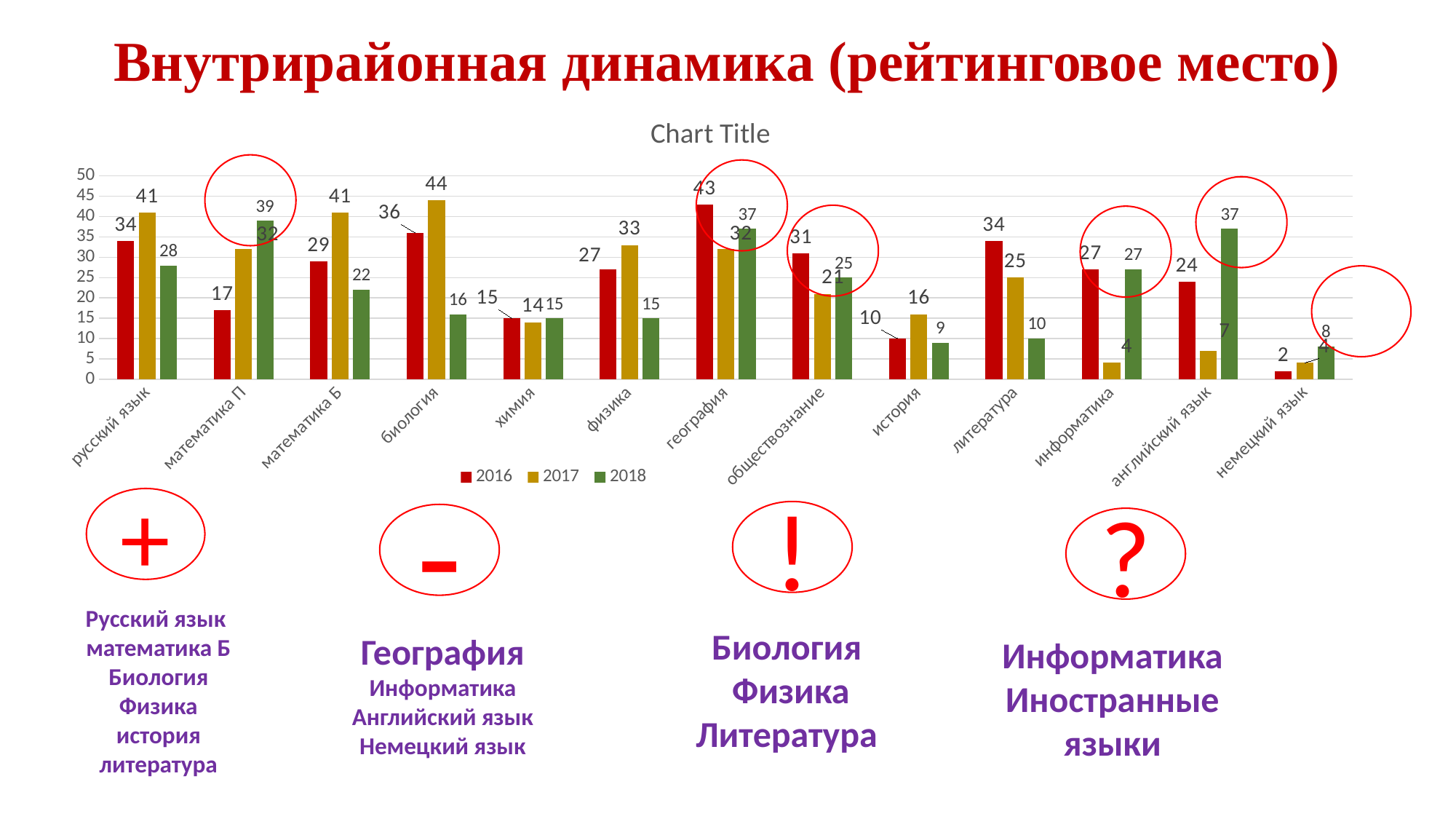

# Внутрирайонная динамика (рейтинговое место)

### Chart:

| Category | 2016 | 2017 | 2018 |
|---|---|---|---|
| русский язык | 34.0 | 41.0 | 28.0 |
| математика П | 17.0 | 32.0 | 39.0 |
| математика Б | 29.0 | 41.0 | 22.0 |
| биология | 36.0 | 44.0 | 16.0 |
| химия | 15.0 | 14.0 | 15.0 |
| физика | 27.0 | 33.0 | 15.0 |
| география | 43.0 | 32.0 | 37.0 |
| обществознание | 31.0 | 21.0 | 25.0 |
| история | 10.0 | 16.0 | 9.0 |
| литература | 34.0 | 25.0 | 10.0 |
| информатика | 27.0 | 4.0 | 27.0 |
| английский язык | 24.0 | 7.0 | 37.0 |
| немецкий язык | 2.0 | 4.0 | 8.0 |

+
!
-
?
Биология
Физика
Литература
Русский язык
математика Б
Биология
Физика
история
литература
География
Информатика
Английский язык
Немецкий язык
Информатика
Иностранные языки